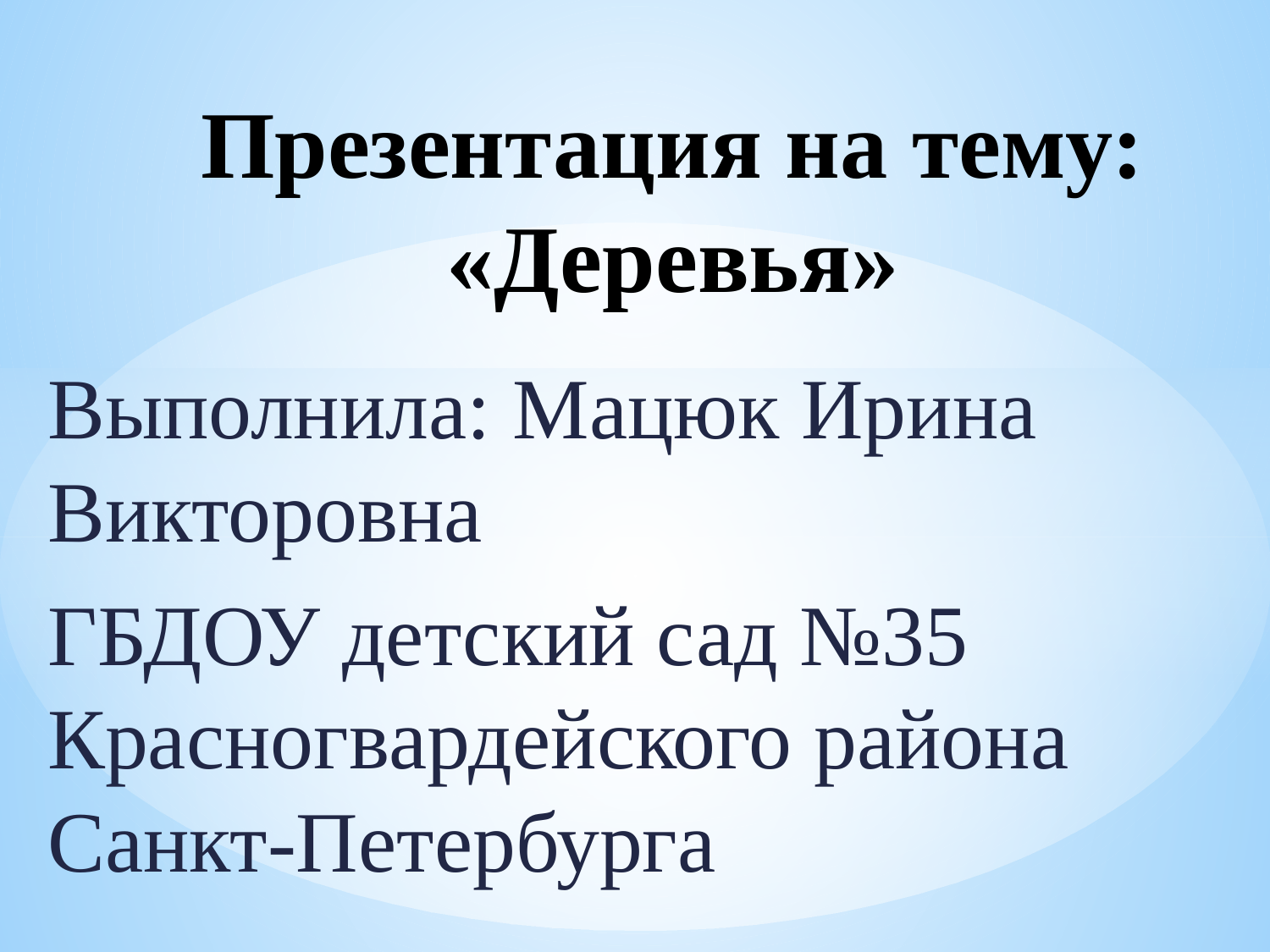

# Презентация на тему: «Деревья»
Выполнила: Мацюк Ирина Викторовна
ГБДОУ детский сад №35 Красногвардейского района Санкт-Петербурга